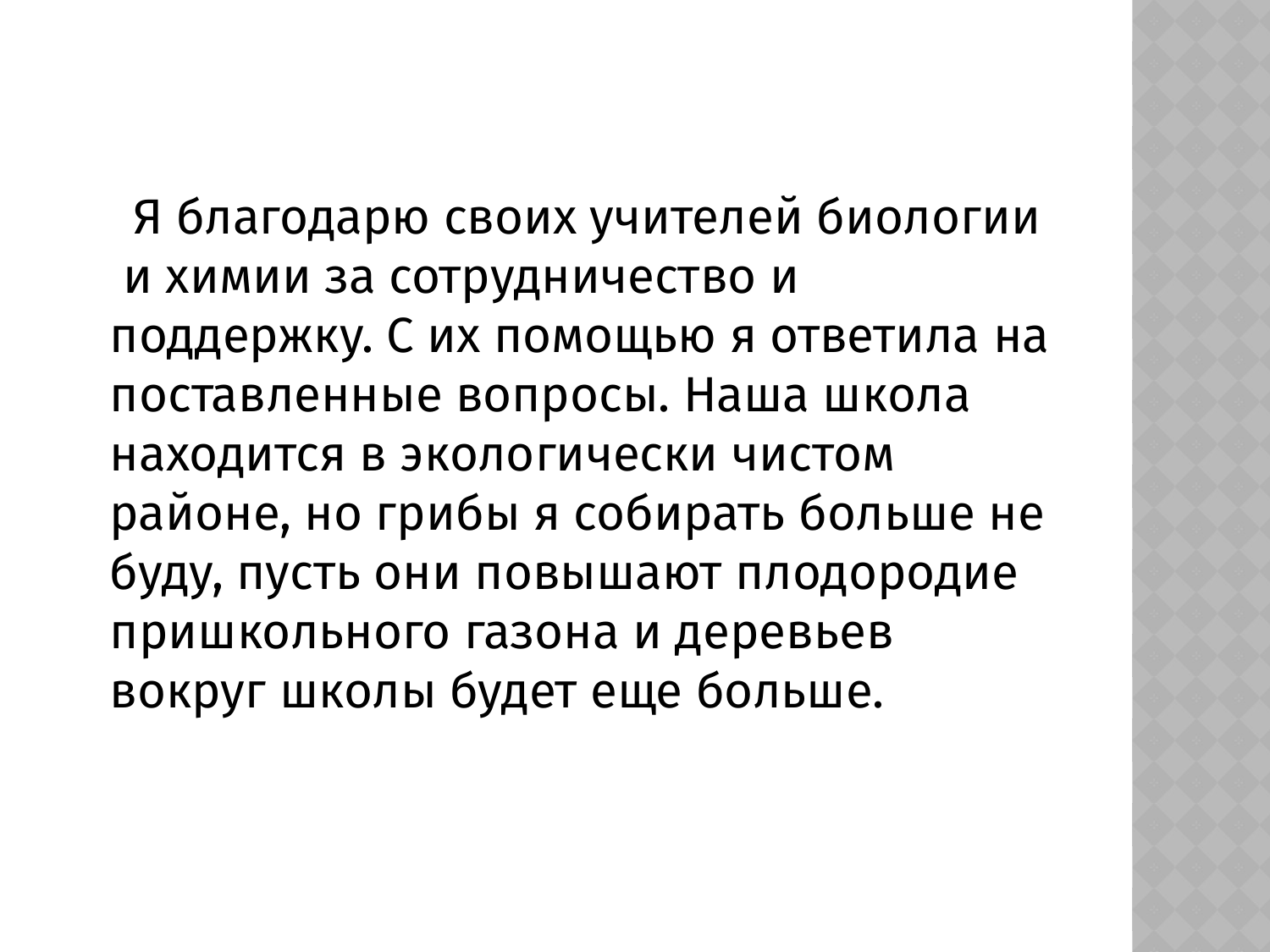

#
     Я благодарю своих учителей биологии  и химии за сотрудничество и поддержку. С их помощью я ответила на поставленные вопросы. Наша школа находится в экологически чистом районе, но грибы я собирать больше не буду, пусть они повышают плодородие пришкольного газона и деревьев вокруг школы будет еще больше.